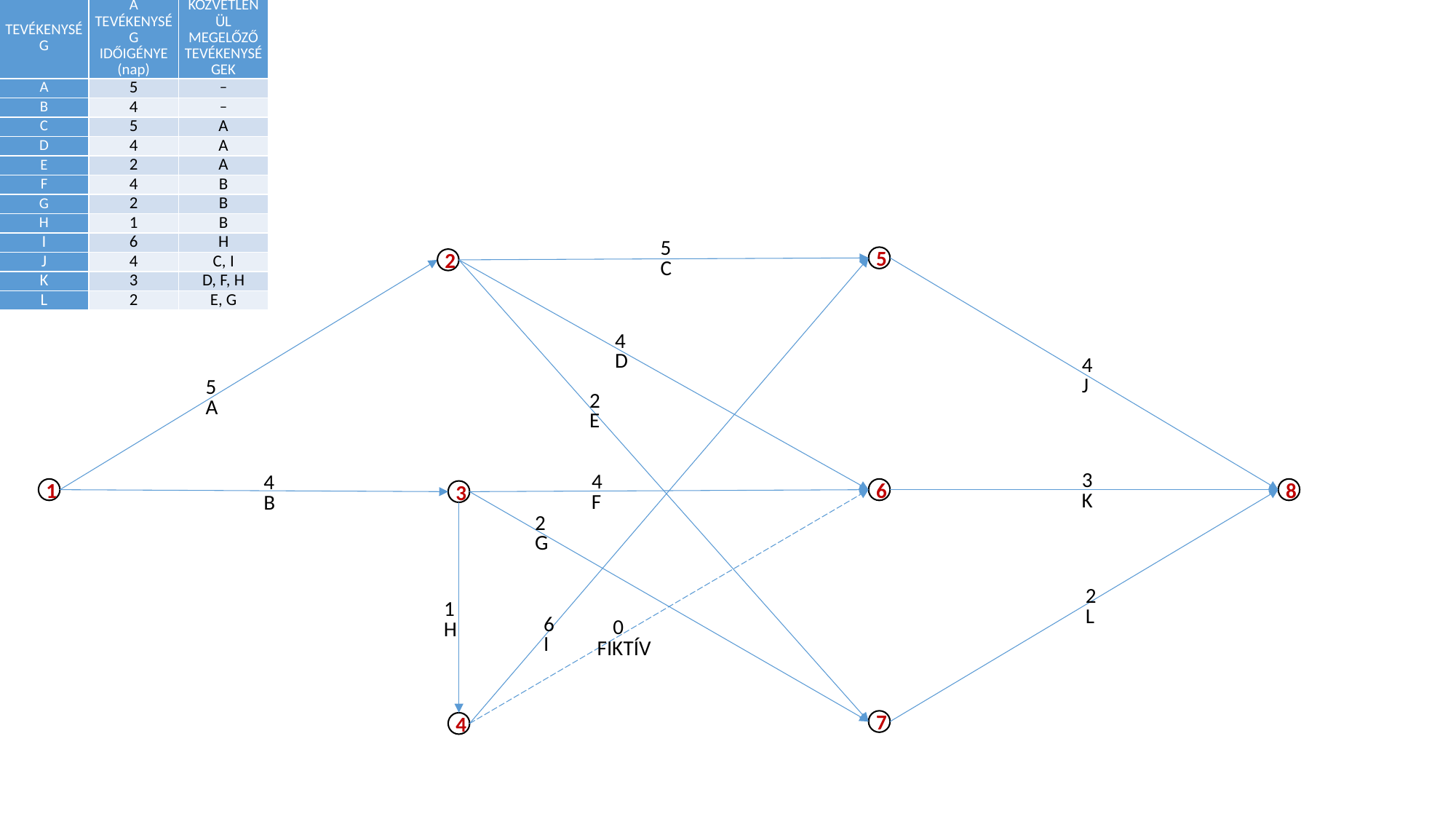

| TEVÉKENYSÉG | A TEVÉKENYSÉG IDŐIGÉNYE (nap) | KÖZVETLENÜL MEGELŐZŐ TEVÉKENYSÉGEK |
| --- | --- | --- |
| A | 5 | – |
| B | 4 | – |
| C | 5 | A |
| D | 4 | A |
| E | 2 | A |
| F | 4 | B |
| G | 2 | B |
| H | 1 | B |
| I | 6 | H |
| J | 4 | C, I |
| K | 3 | D, F, H |
| L | 2 | E, G |
5
5
2
C
4
D
4
J
5
2
A
E
3
4
4
1
6
8
3
K
F
B
2
G
2
1
L
6
0
H
I
FIKTÍV
7
4